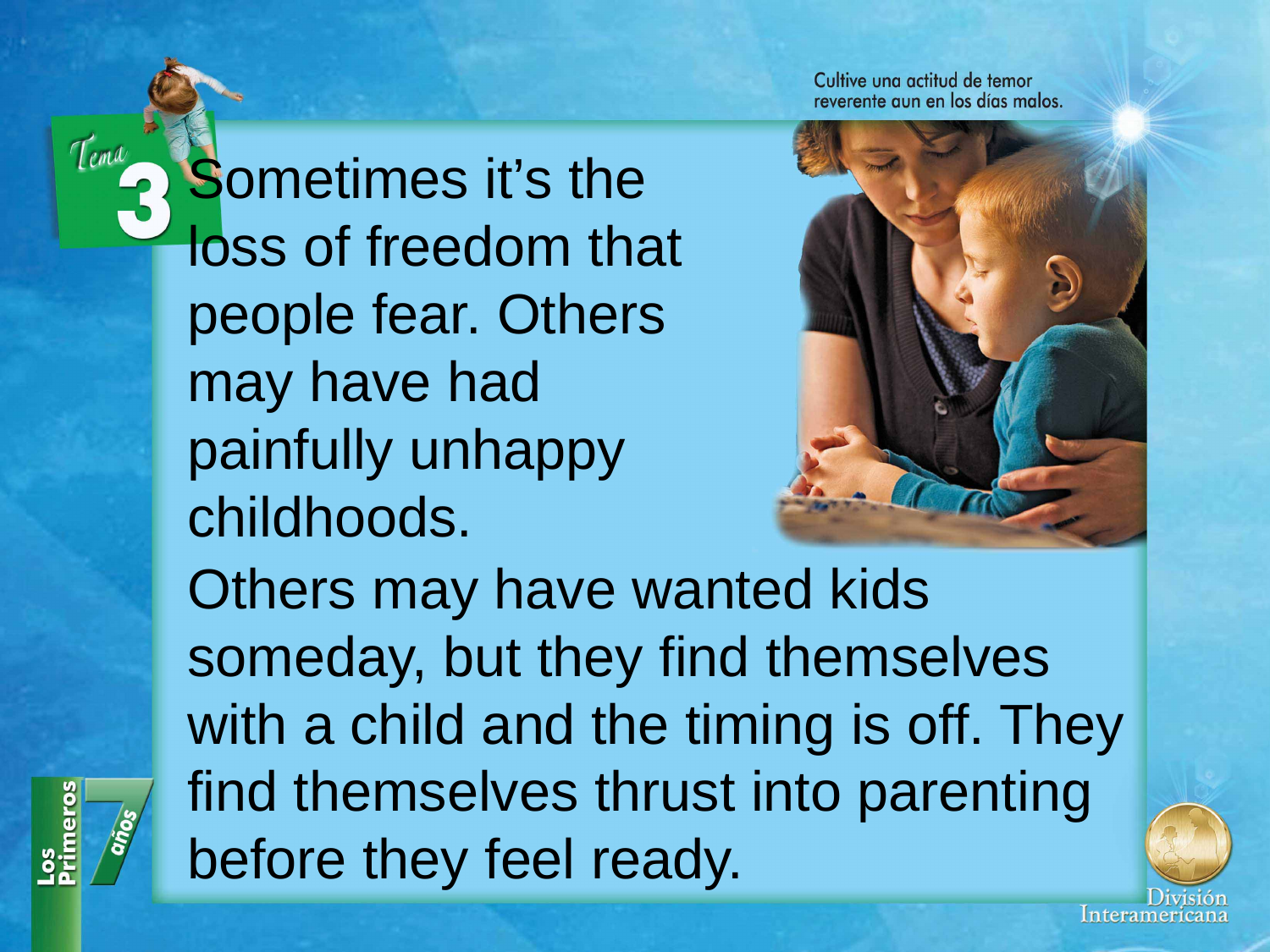

Sometimes it’s the loss of freedom that people fear. Others may have had painfully unhappy childhoods.
Others may have wanted kids someday, but they find themselves with a child and the timing is off. They find themselves thrust into parenting before they feel ready.